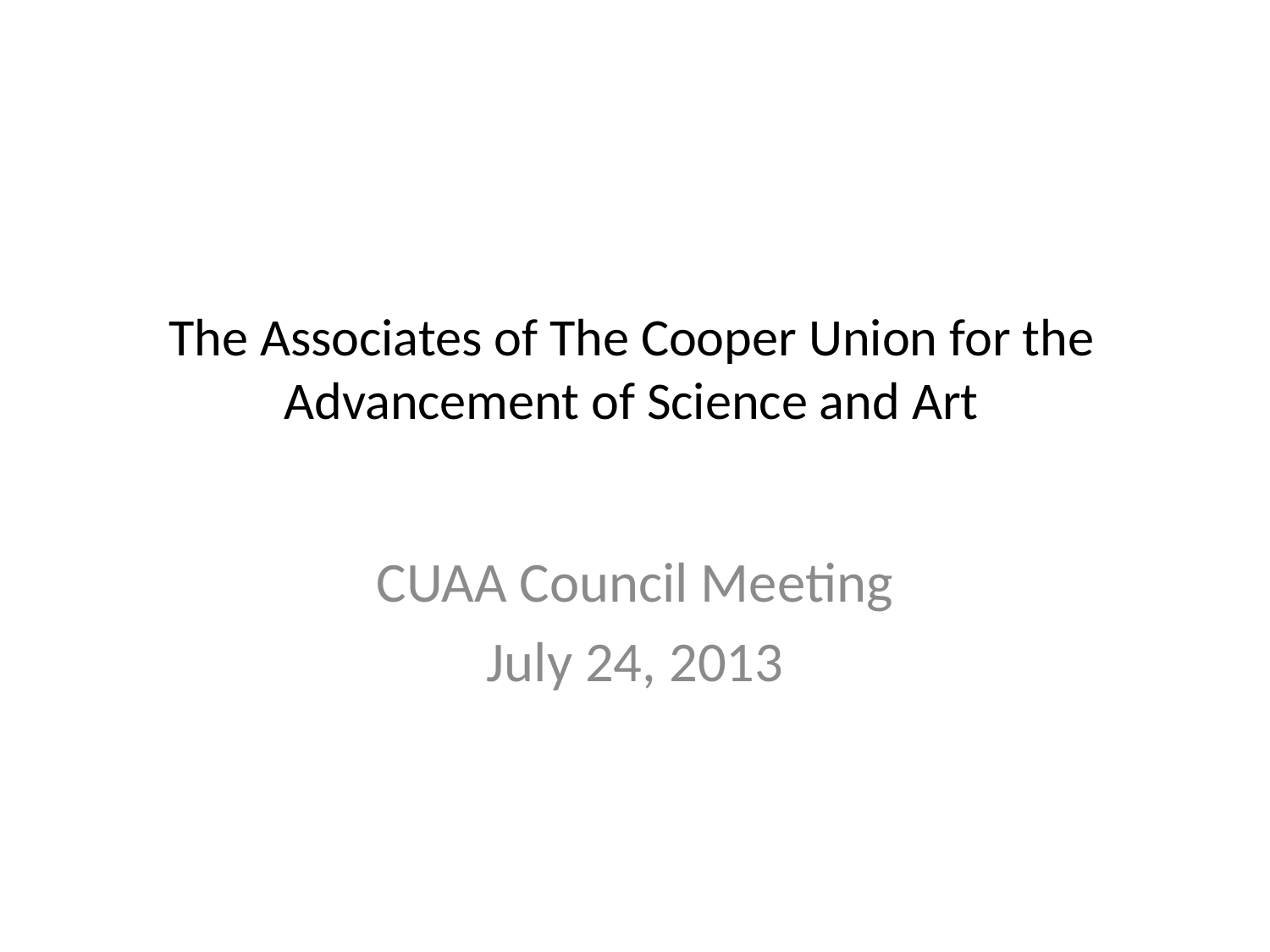

# The Associates of The Cooper Union for the Advancement of Science and Art
CUAA Council Meeting
July 24, 2013